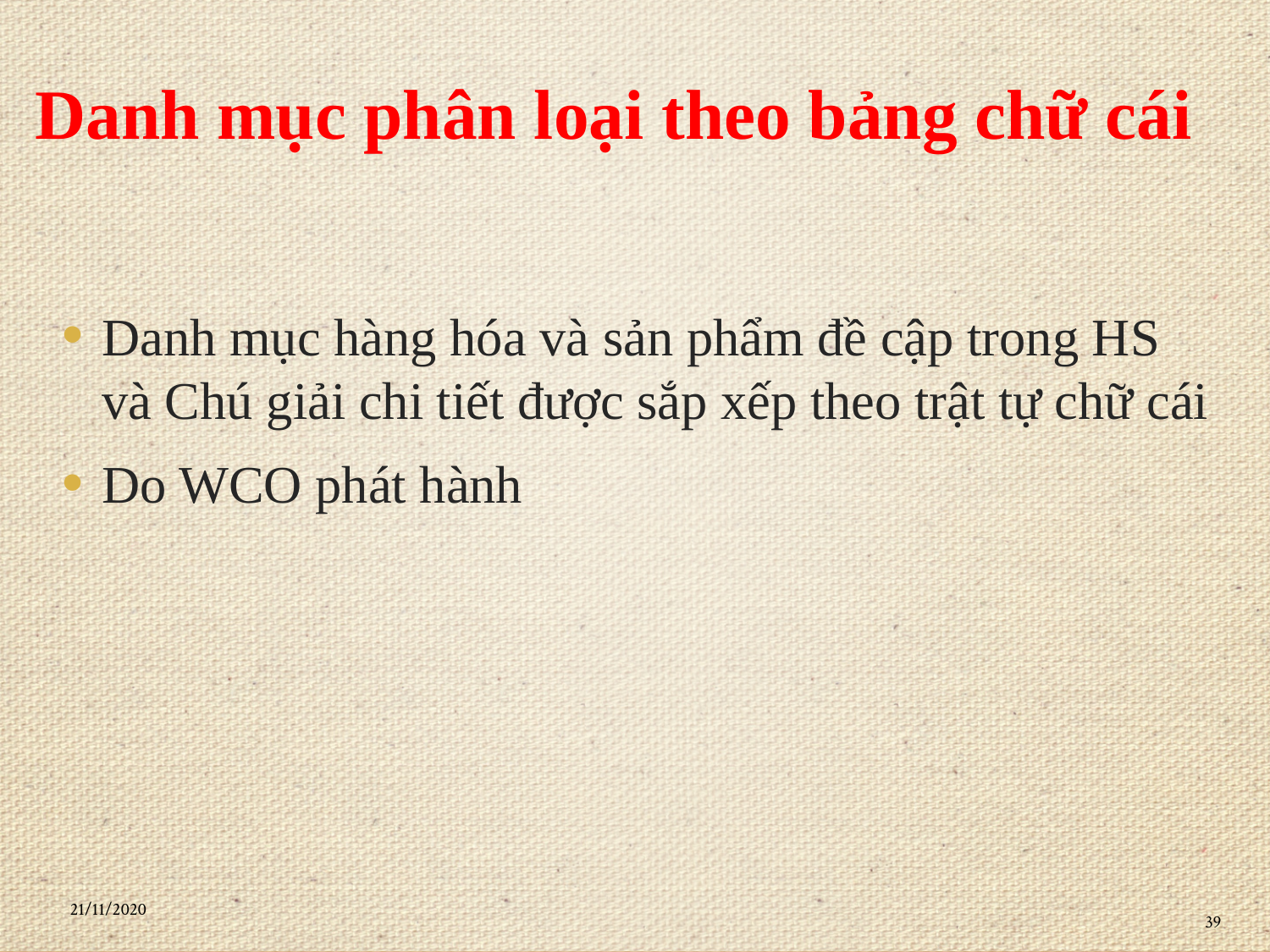

# Danh mục phân loại theo bảng chữ cái
Danh mục hàng hóa và sản phẩm đề cập trong HS và Chú giải chi tiết được sắp xếp theo trật tự chữ cái
Do WCO phát hành
21/11/2020
39